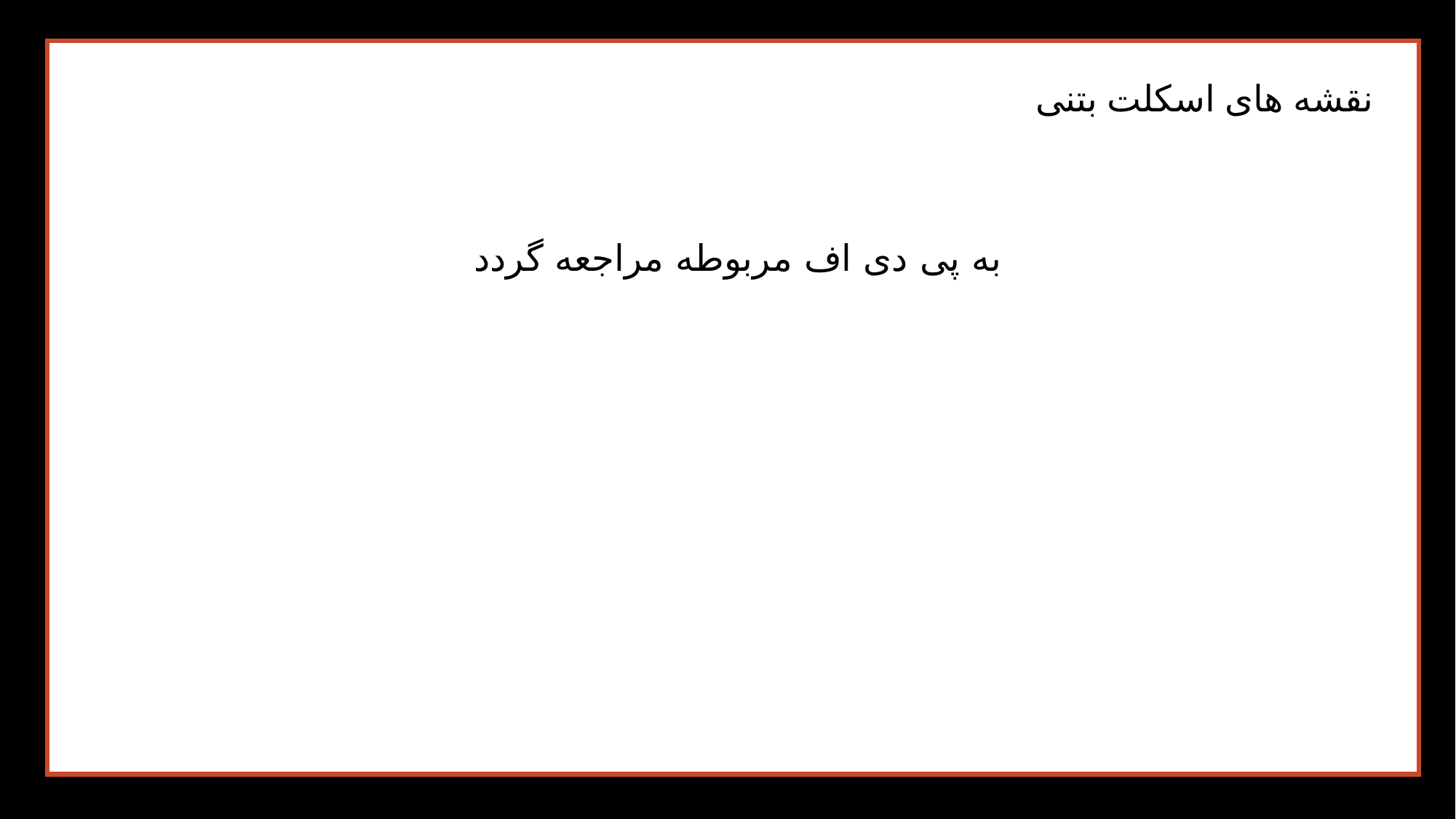

نقشه های اسکلت بتنی
به پی دی اف مربوطه مراجعه گردد